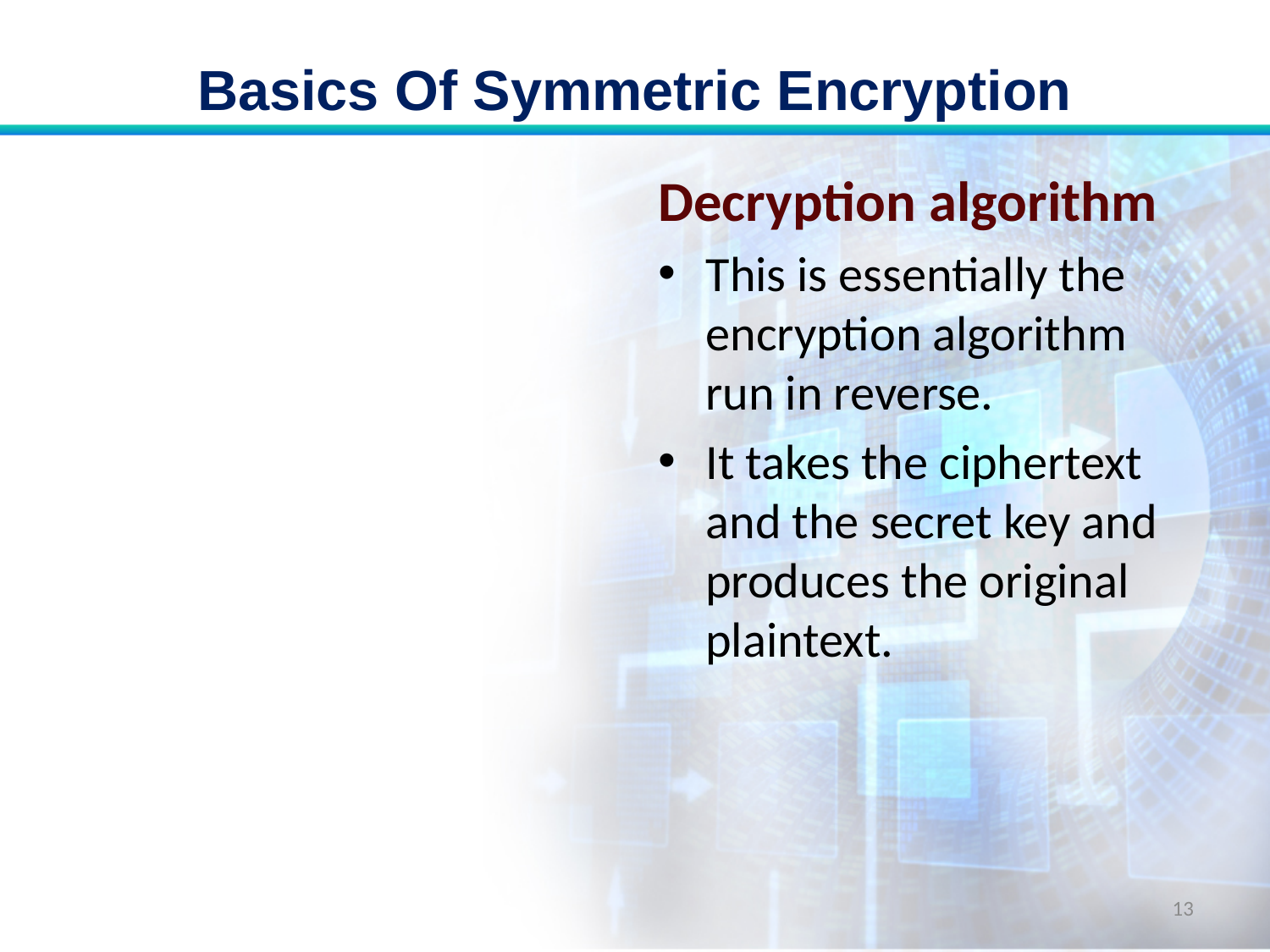

# Basics Of Symmetric Encryption
Decryption algorithm
This is essentially the encryption algorithm run in reverse.
It takes the ciphertext and the secret key and produces the original plaintext.

13